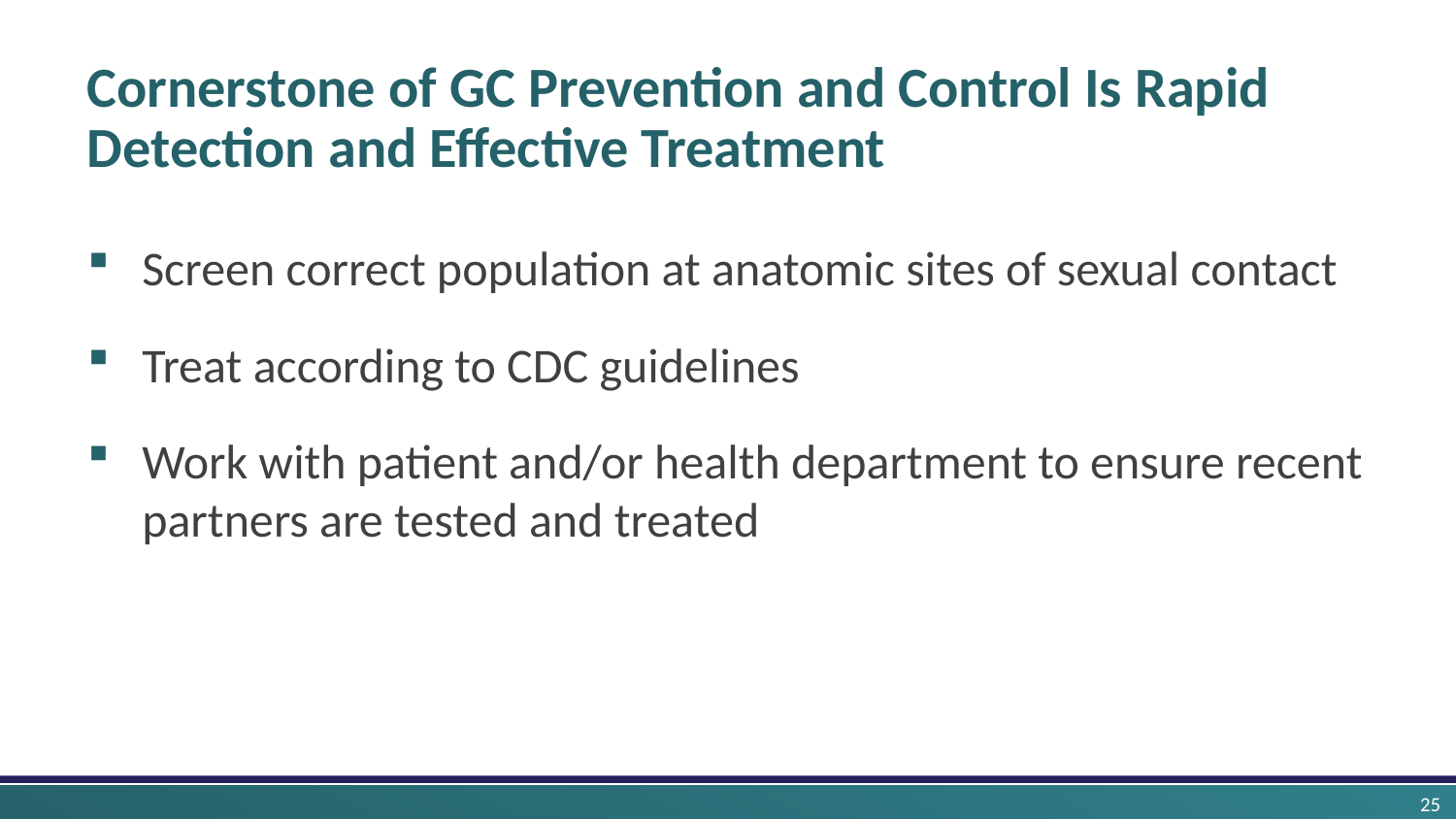

# Cornerstone of GC Prevention and Control Is Rapid Detection and Effective Treatment
Screen correct population at anatomic sites of sexual contact

Treat according to CDC guidelines

Work with patient and/or health department to ensure recent partners are tested and treated

25